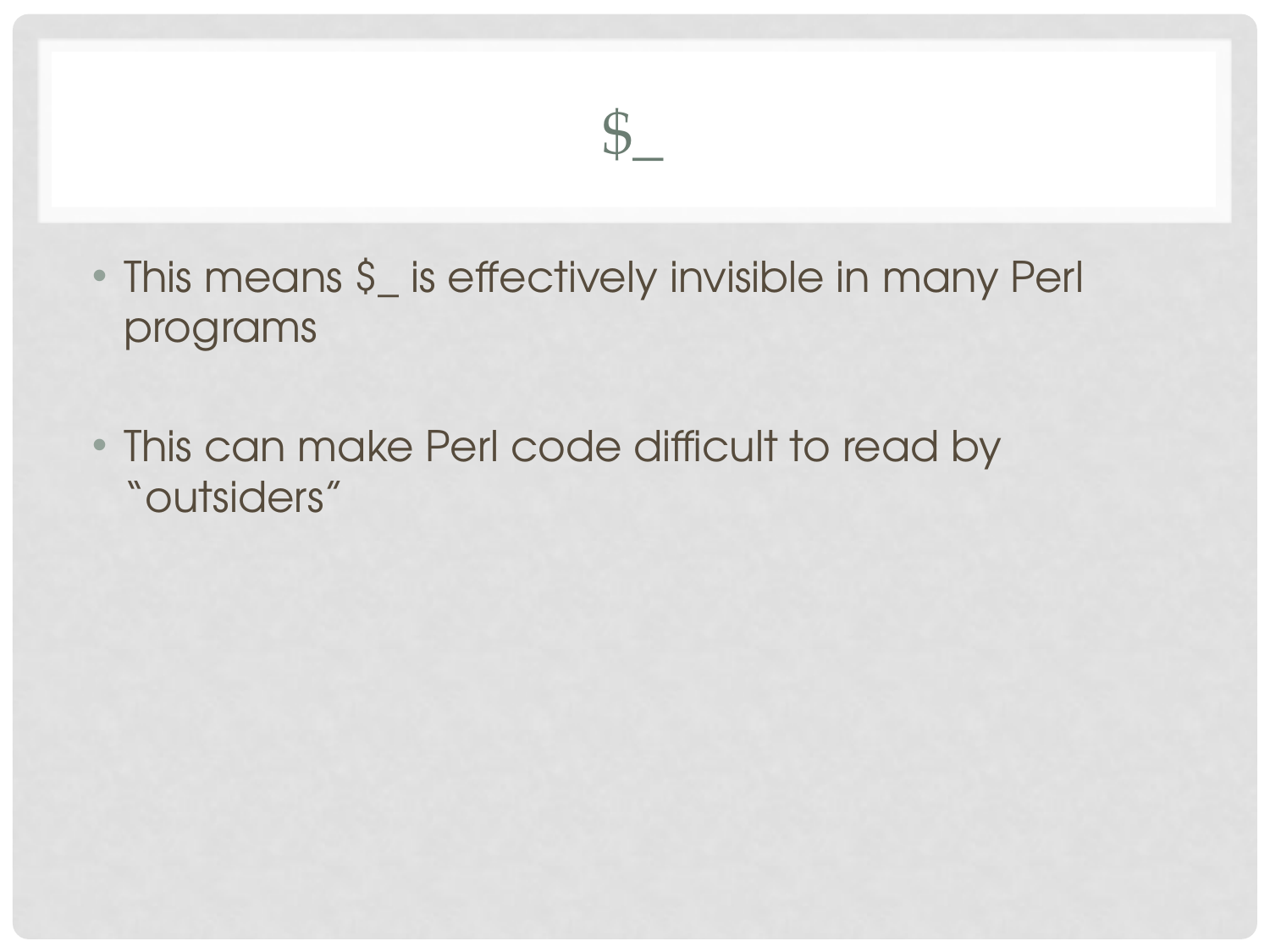

# $_
This means $_ is effectively invisible in many Perl programs

This can make Perl code difficult to read by “outsiders”